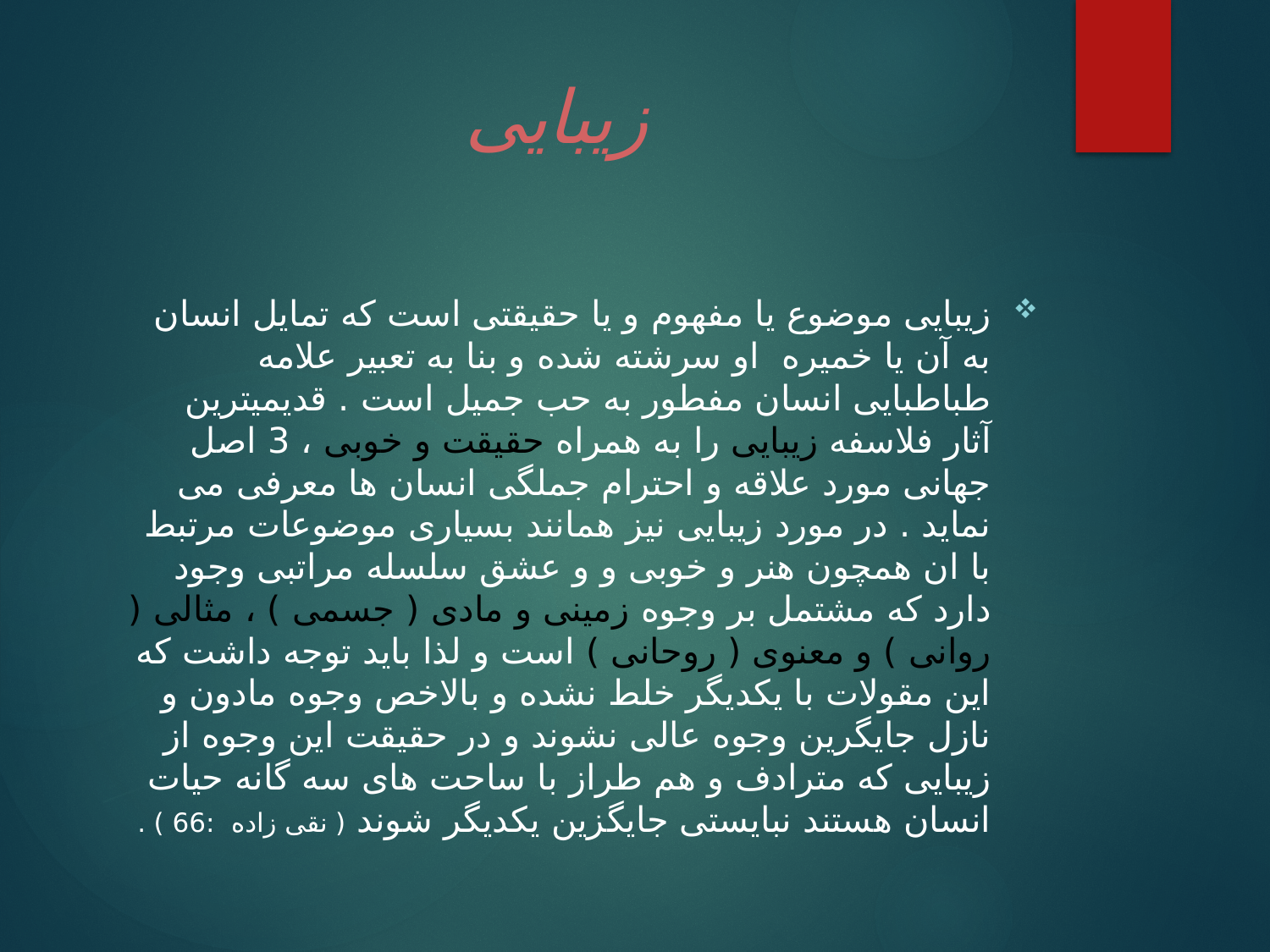

# زیبایی
زیبایی موضوع یا مفهوم و یا حقیقتی است که تمایل انسان به آن یا خمیره  او سرشته شده و بنا به تعبیر علامه طباطبایی انسان مفطور به حب جمیل است . قدیمیترین آثار فلاسفه زیبایی را به همراه حقیقت و خوبی ، 3 اصل جهانی مورد علاقه و احترام جملگی انسان ها معرفی می نماید . در مورد زیبایی نیز همانند بسیاری موضوعات مرتبط با ان همچون هنر و خوبی و و عشق سلسله مراتبی وجود دارد که مشتمل بر وجوه زمینی و مادی ( جسمی ) ، مثالی ( روانی ) و معنوی ( روحانی ) است و لذا باید توجه داشت که این مقولات با یکدیگر خلط نشده و بالاخص وجوه مادون و نازل جایگرین وجوه عالی نشوند و در حقیقت این وجوه از زیبایی که مترادف و هم طراز با ساحت های سه گانه حیات انسان هستند نبایستی جایگزین یکدیگر شوند ( نقی زاده  :66 ) .